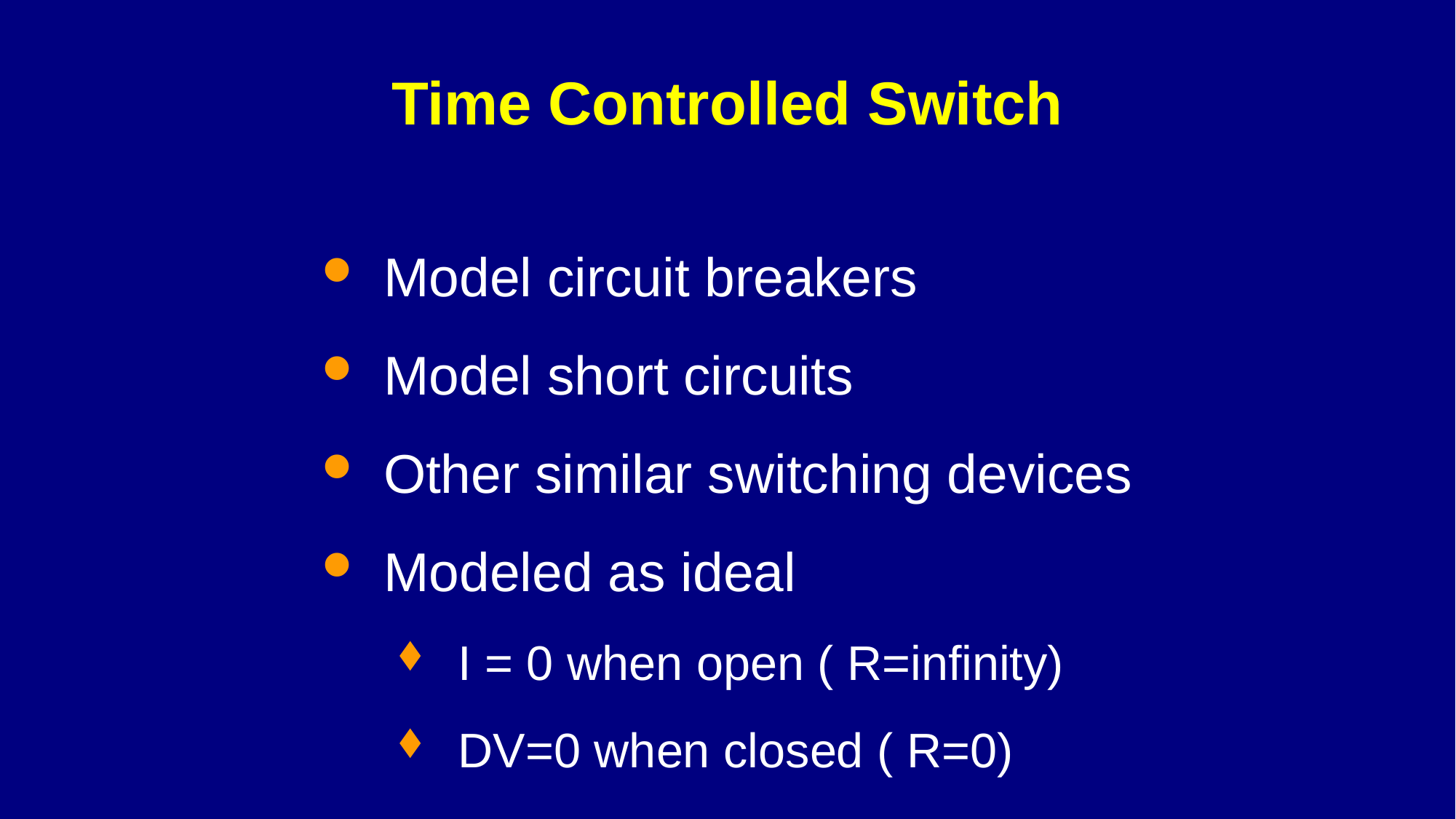

# Time Controlled Switch
Model circuit breakers
Model short circuits
Other similar switching devices
Modeled as ideal
I = 0 when open ( R=infinity)
DV=0 when closed ( R=0)